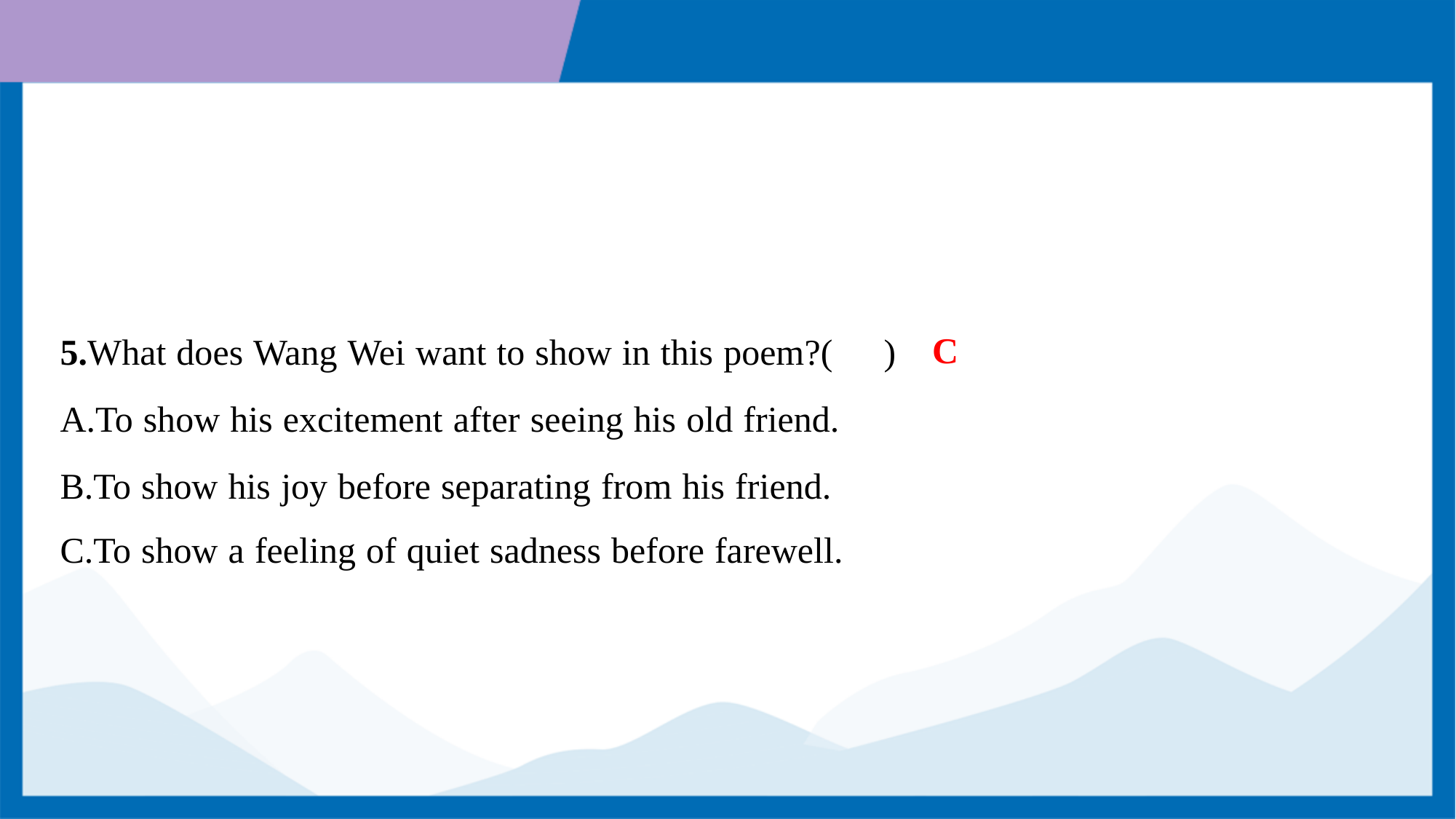

C
5.What does Wang Wei want to show in this poem?(     )
A.To show his excitement after seeing his old friend.
B.To show his joy before separating from his friend.
C.To show a feeling of quiet sadness before farewell.